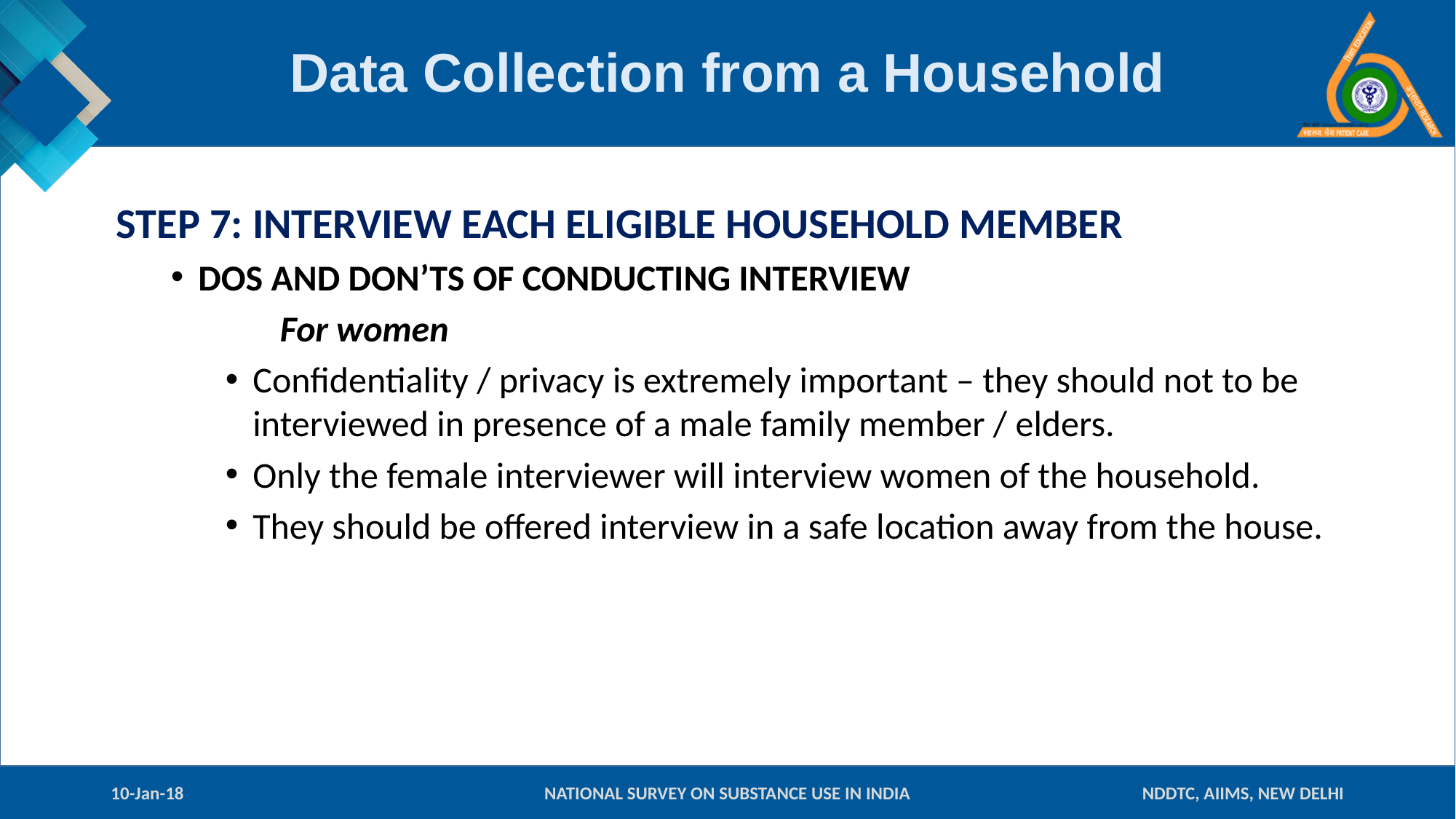

# Data Collection from a Household
STEP 7: INTERVIEW EACH ELIGIBLE HOUSEHOLD MEMBER
DOS AND DON’TS OF CONDUCTING INTERVIEW
	For women
Confidentiality / privacy is extremely important – they should not to be interviewed in presence of a male family member / elders.
Only the female interviewer will interview women of the household.
They should be offered interview in a safe location away from the house.
10-Jan-18
NATIONAL SURVEY ON SUBSTANCE USE IN INDIA
NDDTC, AIIMS, NEW DELHI